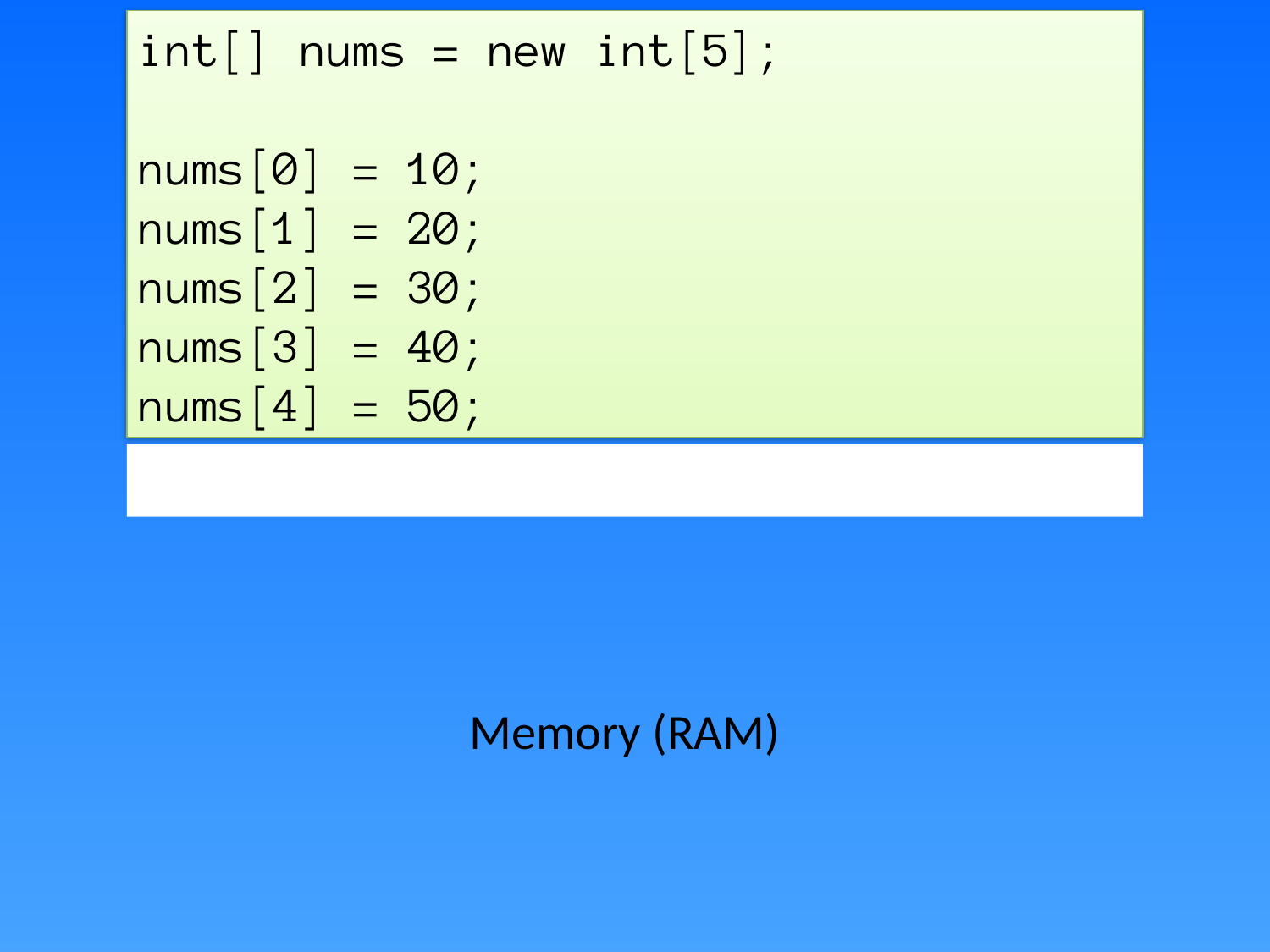

int[] nums = new int[5];

nums[0] = 10;
nums[1] = 20;
nums[2] = 30;
nums[3] = 40;
nums[4] = 50;

Memory (RAM)